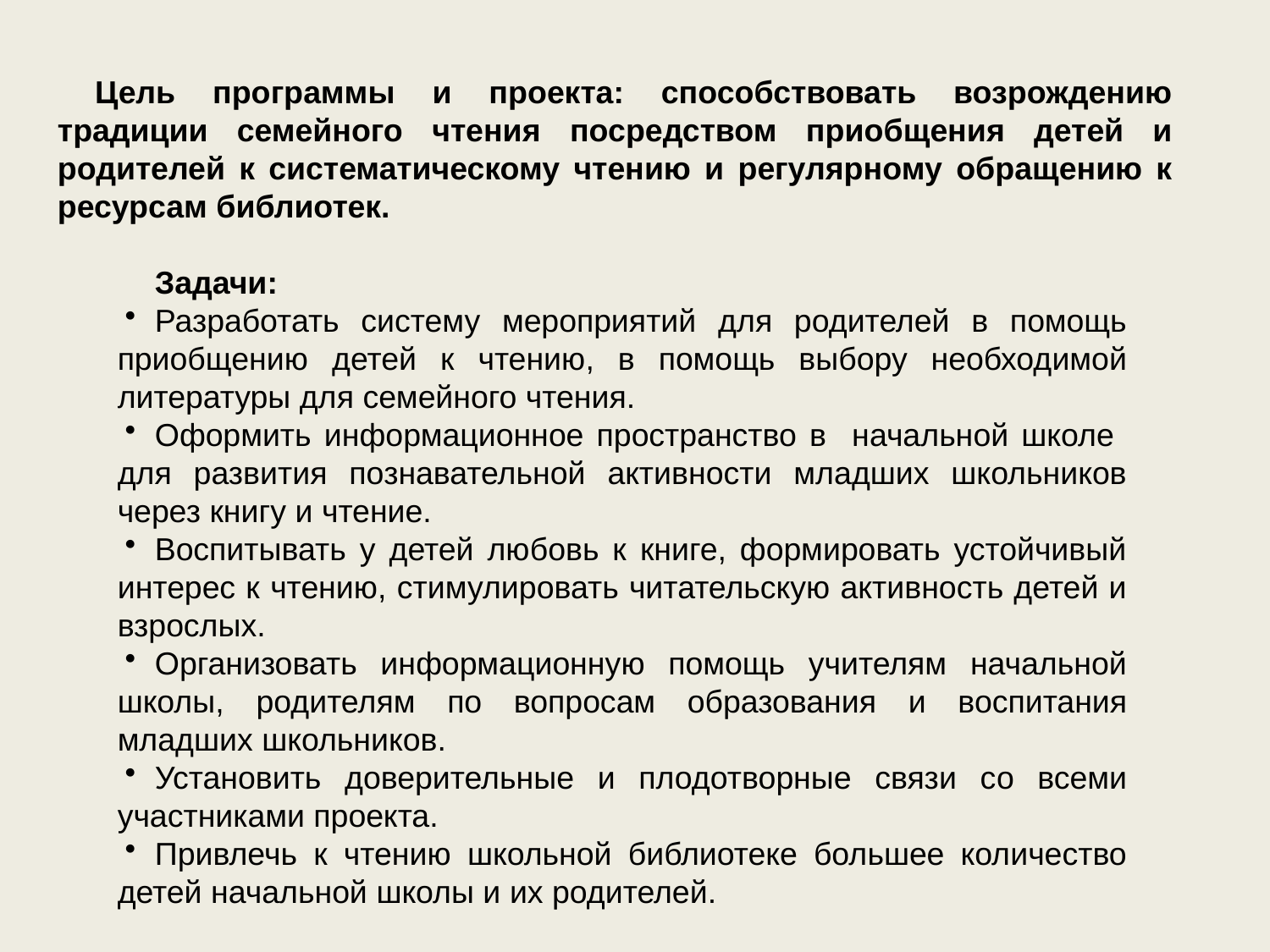

Цель программы и проекта: способствовать возрождению традиции семейного чтения посредством приобщения детей и родителей к систематическому чтению и регулярному обращению к ресурсам библиотек.
Задачи:
Разработать систему мероприятий для родителей в помощь приобщению детей к чтению, в помощь выбору необходимой литературы для семейного чтения.
Оформить информационное пространство в  начальной школе  для развития познавательной активности младших школьников через книгу и чтение.
Воспитывать у детей любовь к книге, формировать устойчивый интерес к чтению, стимулировать читательскую активность детей и взрослых.
Организовать информационную помощь учителям начальной школы, родителям по вопросам образования и воспитания младших школьников.
Установить доверительные и плодотворные связи со всеми участниками проекта.
Привлечь к чтению школьной библиотеке большее количество детей начальной школы и их родителей.